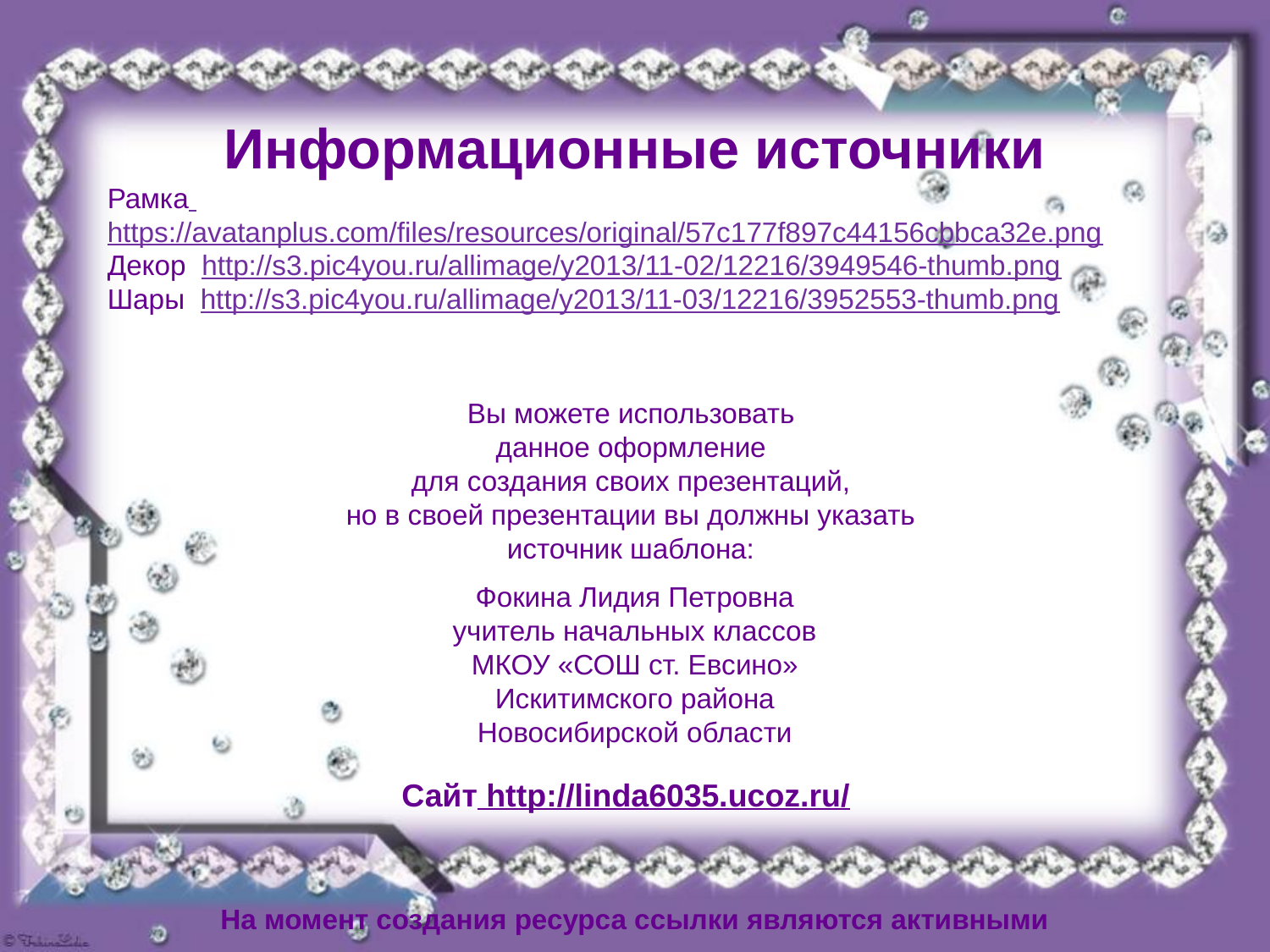

Информационные источники
Рамка https://avatanplus.com/files/resources/original/57c177f897c44156cbbca32e.png
Декор  http://s3.pic4you.ru/allimage/y2013/11-02/12216/3949546-thumb.png
Шары  http://s3.pic4you.ru/allimage/y2013/11-03/12216/3952553-thumb.png
Вы можете использовать
данное оформление
для создания своих презентаций,
но в своей презентации вы должны указать
источник шаблона:

Фокина Лидия Петровна
учитель начальных классов
МКОУ «СОШ ст. Евсино»
Искитимского района
Новосибирской области
Сайт http://linda6035.ucoz.ru/
На момент создания ресурса ссылки являются активными